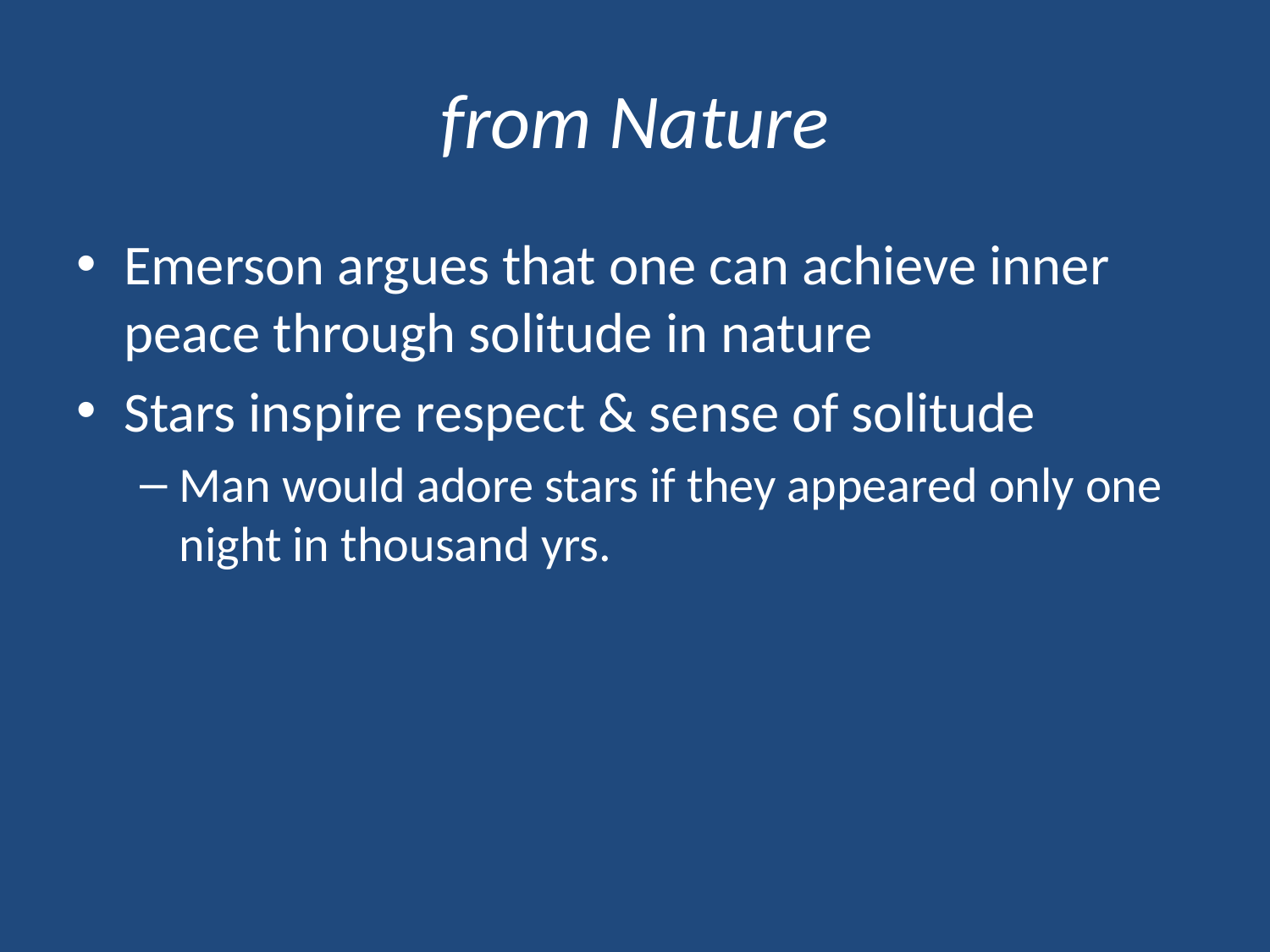

# from Nature
Emerson argues that one can achieve inner peace through solitude in nature
Stars inspire respect & sense of solitude
Man would adore stars if they appeared only one night in thousand yrs.